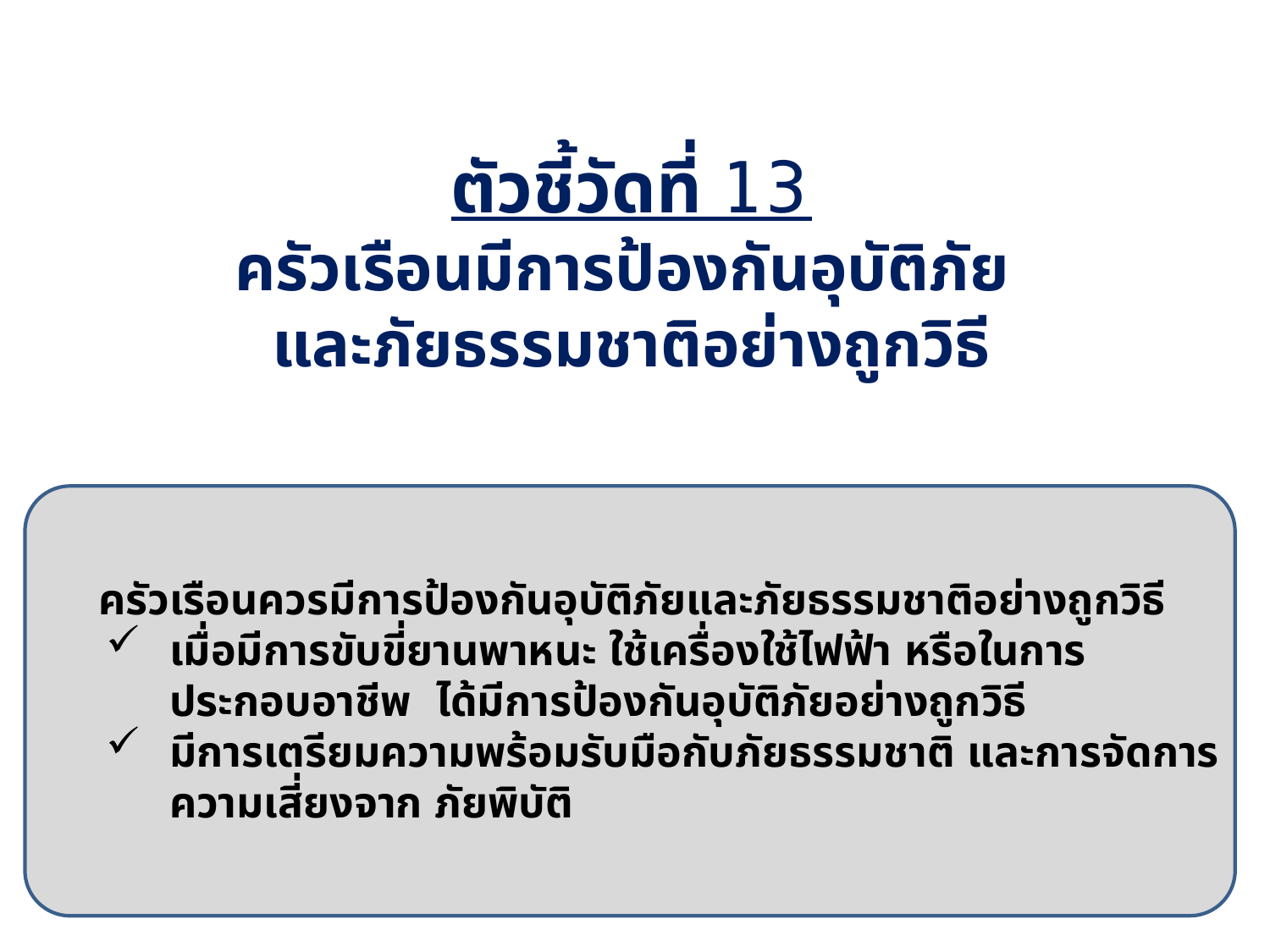

ตัวชี้วัดที่ 13
ครัวเรือนมีการป้องกันอุบัติภัย
และภัยธรรมชาติอย่างถูกวิธี

ครัวเรือนควรมีการป้องกันอุบัติภัยและภัยธรรมชาติอย่างถูกวิธี
เมื่อมีการขับขี่ยานพาหนะ ใช้เครื่องใช้ไฟฟ้า หรือในการประกอบอาชีพ  ได้มีการป้องกันอุบัติภัยอย่างถูกวิธี
มีการเตรียมความพร้อมรับมือกับภัยธรรมชาติ และการจัดการความเสี่ยงจาก ภัยพิบัติ